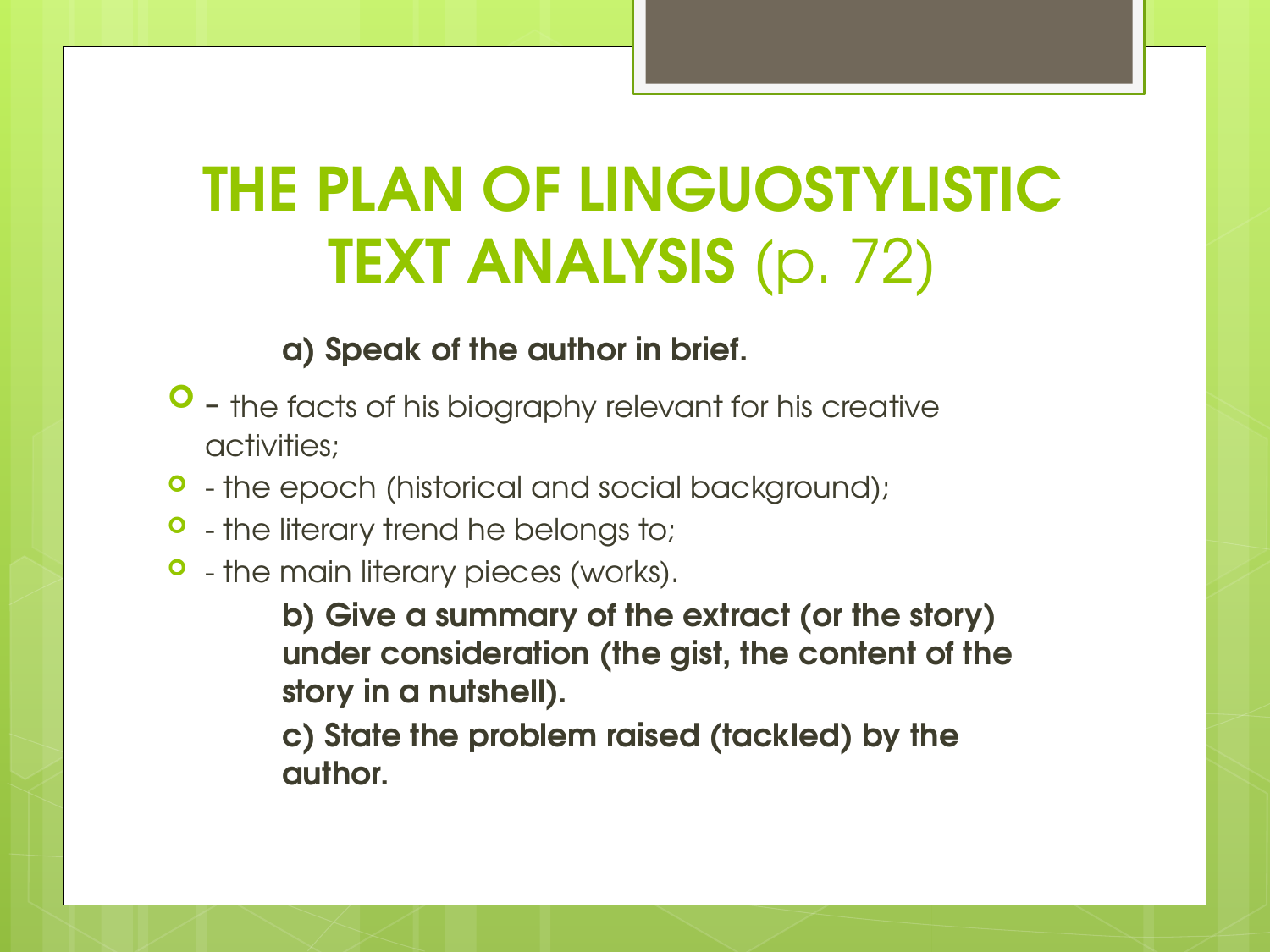

# THE PLAN OF LINGUOSTYLISTIC TEXT ANALYSIS (p. 72)
a) Speak of the author in brief.
- the facts of his biography relevant for his creative activities;
- the epoch (historical and social background);
- the literary trend he belongs to;
- the main literary pieces (works).
b) Give a summary of the extract (or the story) under consideration (the gist, the content of the story in a nutshell).
c) State the problem raised (tackled) by the author.